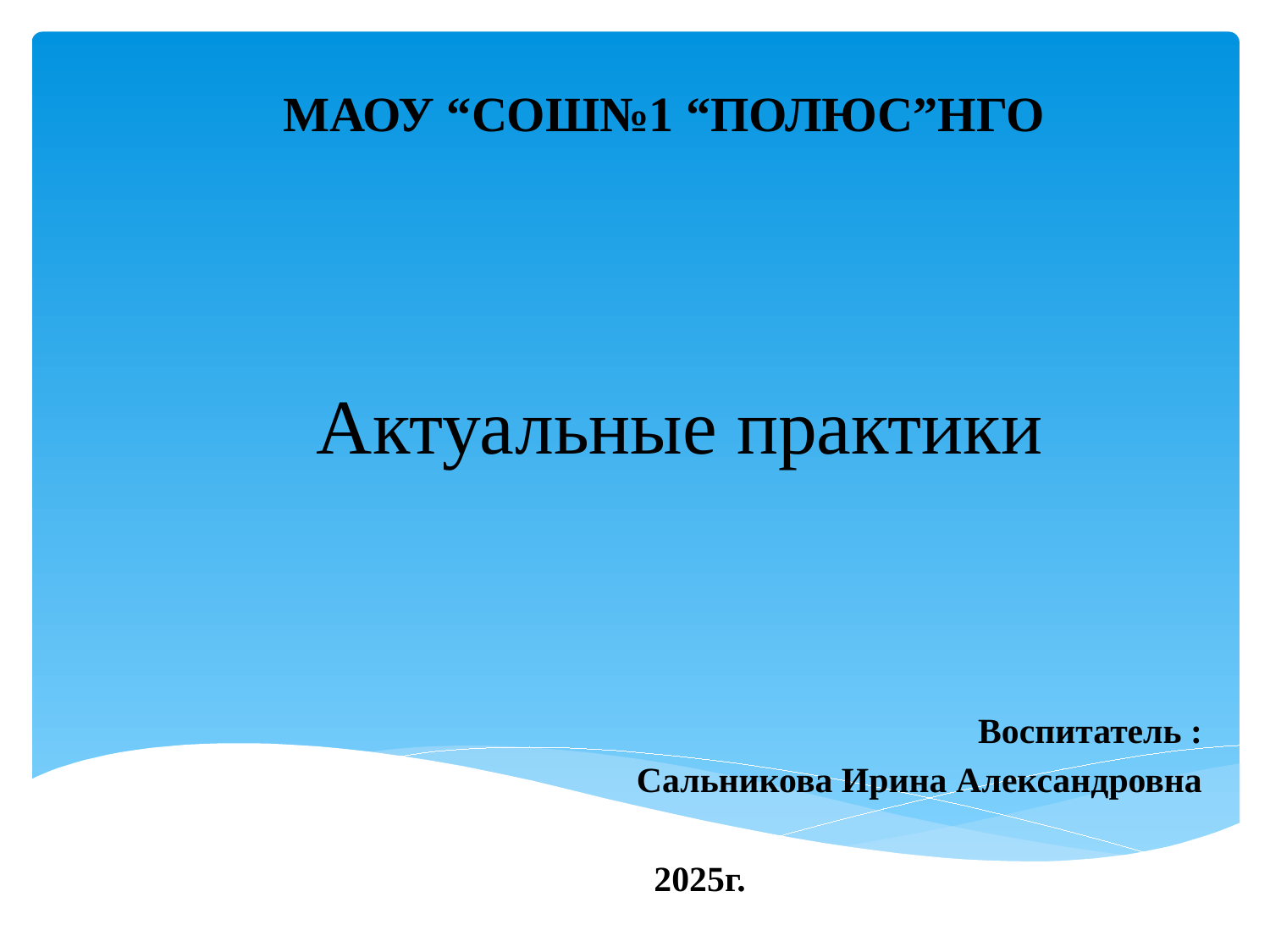

МАОУ “СОШ№1 “ПОЛЮС”НГО
# Актуальные практики
Воспитатель :
 Сальникова Ирина Александровна

2025г.